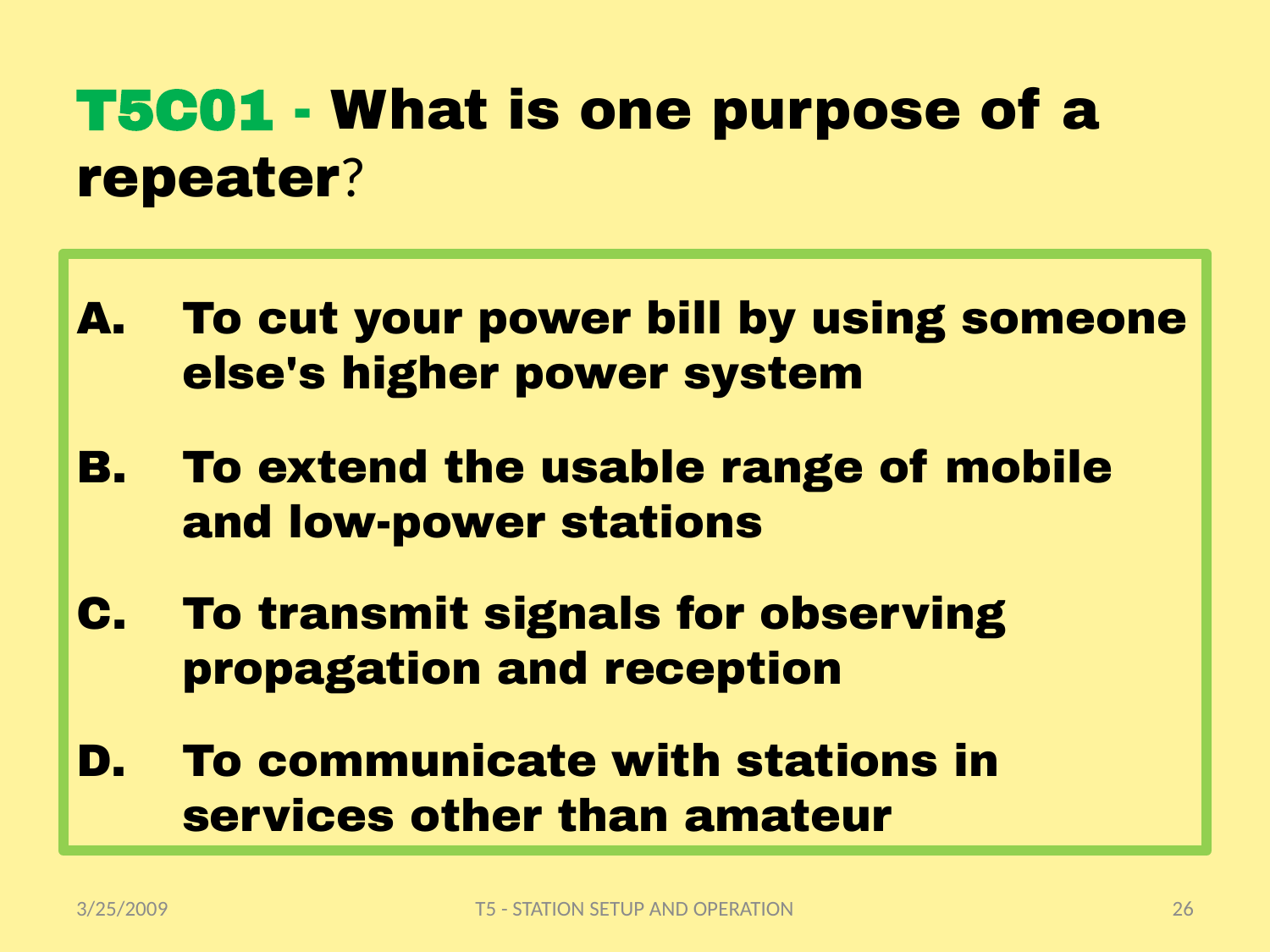

# T5C01 - What is one purpose of a repeater?

To cut your power bill by using someone else's higher power system

To extend the usable range of mobile and low-power stations

To transmit signals for observing propagation and reception

To communicate with stations in services other than amateur

3/25/2009
T5 - STATION SETUP AND OPERATION
26